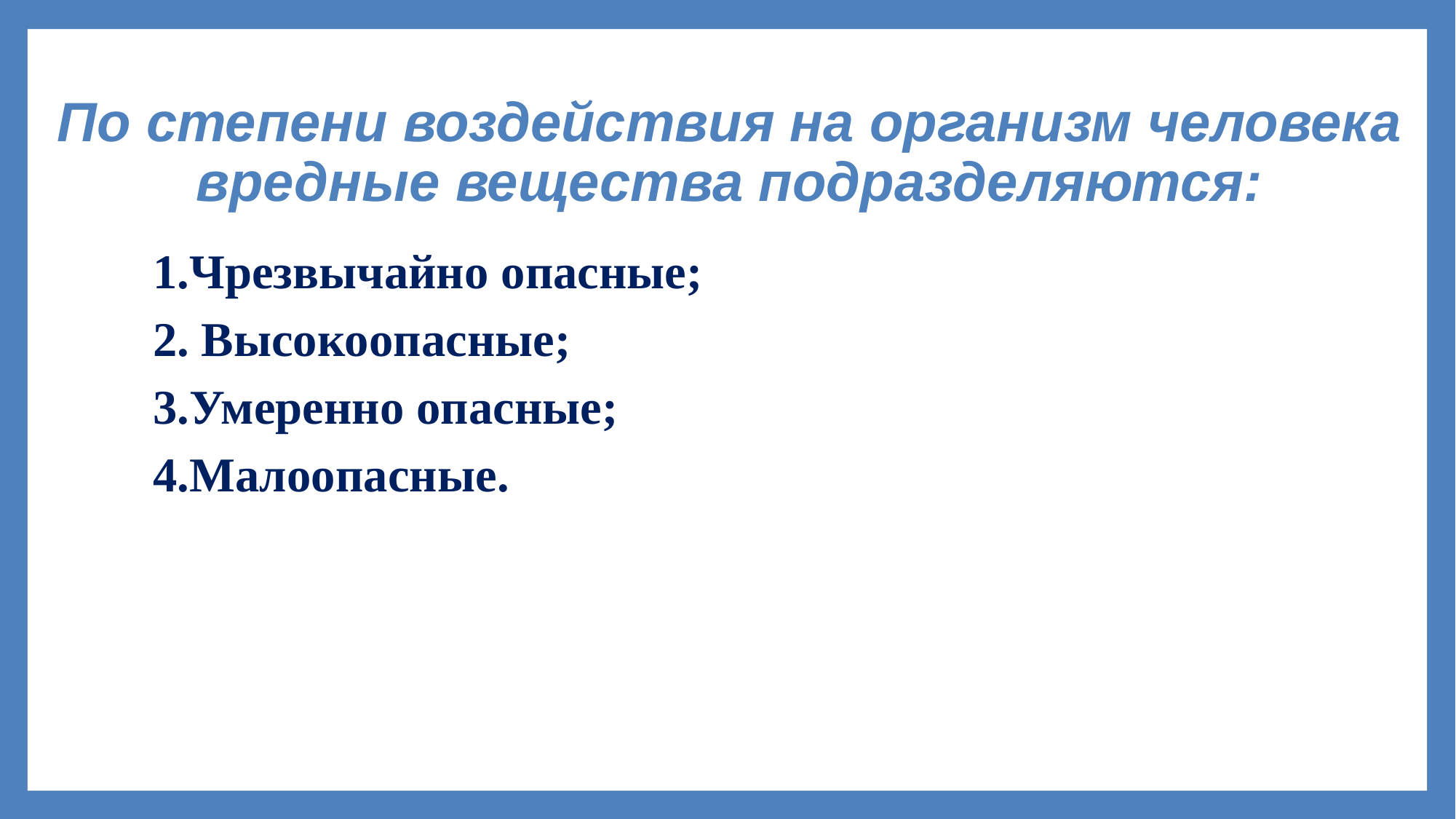

# По степени воздействия на организм человека вредные вещества подразделяются:
1.Чрезвычайно опасные;
2. Высокоопасные;
3.Умеренно опасные;
4.Малоопасные.